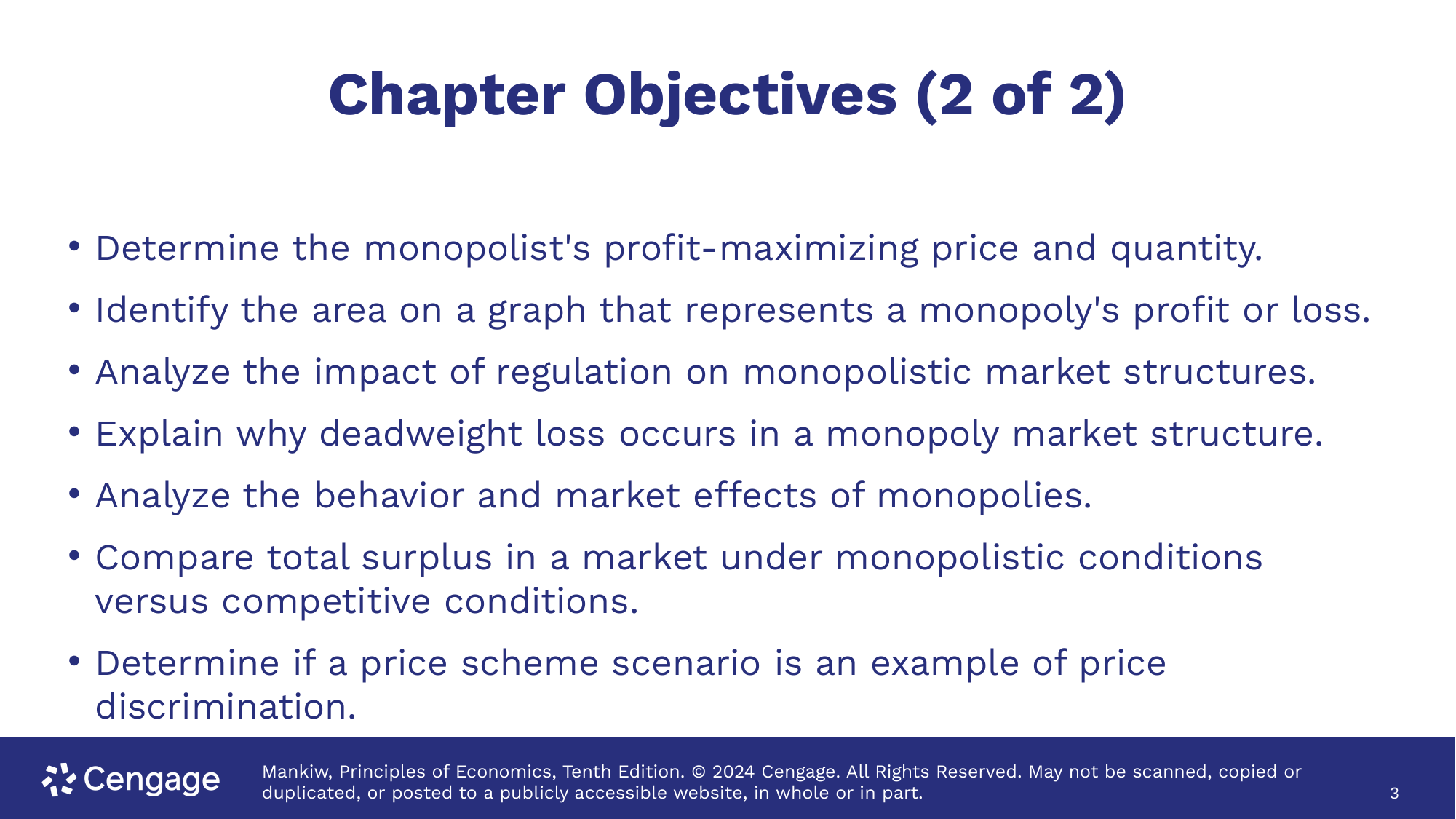

# Chapter Objectives (2 of 2)
Determine the monopolist's profit-maximizing price and quantity.
Identify the area on a graph that represents a monopoly's profit or loss.
Analyze the impact of regulation on monopolistic market structures.
Explain why deadweight loss occurs in a monopoly market structure.
Analyze the behavior and market effects of monopolies.
Compare total surplus in a market under monopolistic conditions versus competitive conditions.
Determine if a price scheme scenario is an example of price discrimination.